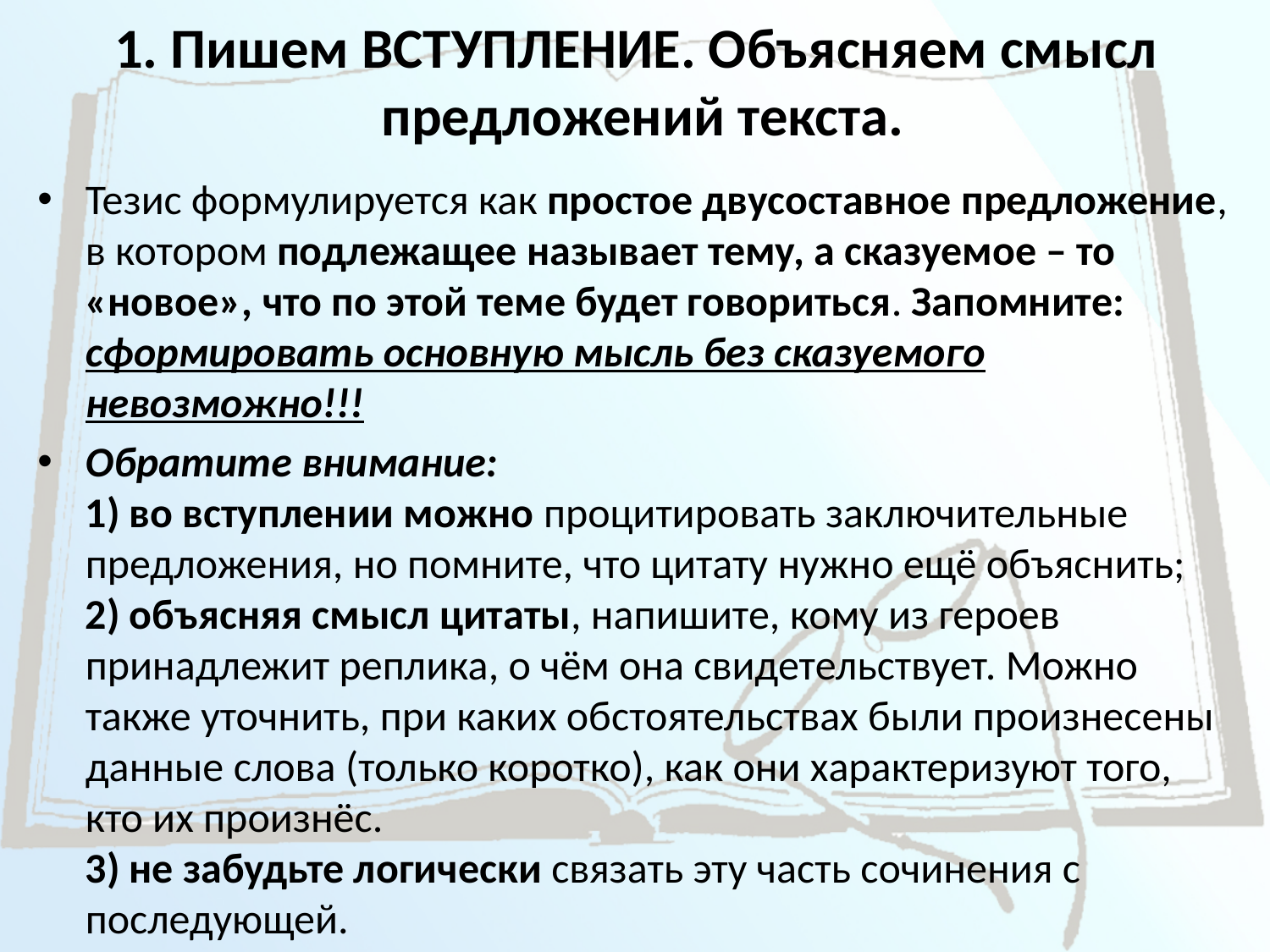

# 1. Пишем ВСТУПЛЕНИЕ. Объясняем смысл  предложений текста.
Тезис формулируется как простое двусоставное предложение, в котором подлежащее называет тему, а сказуемое – то «новое», что по этой теме будет говориться. Запомните: сформировать основную мысль без сказуемого невозможно!!!
Обратите внимание:
1) во вступлении можно процитировать заключительные предложения, но помните, что цитату нужно ещё объяснить;
2) объясняя смысл цитаты, напишите, кому из героев принадлежит реплика, о чём она свидетельствует. Можно также уточнить, при каких обстоятельствах были произнесены данные слова (только коротко), как они характеризуют того, кто их произнёс.
3) не забудьте логически связать эту часть сочинения с последующей.